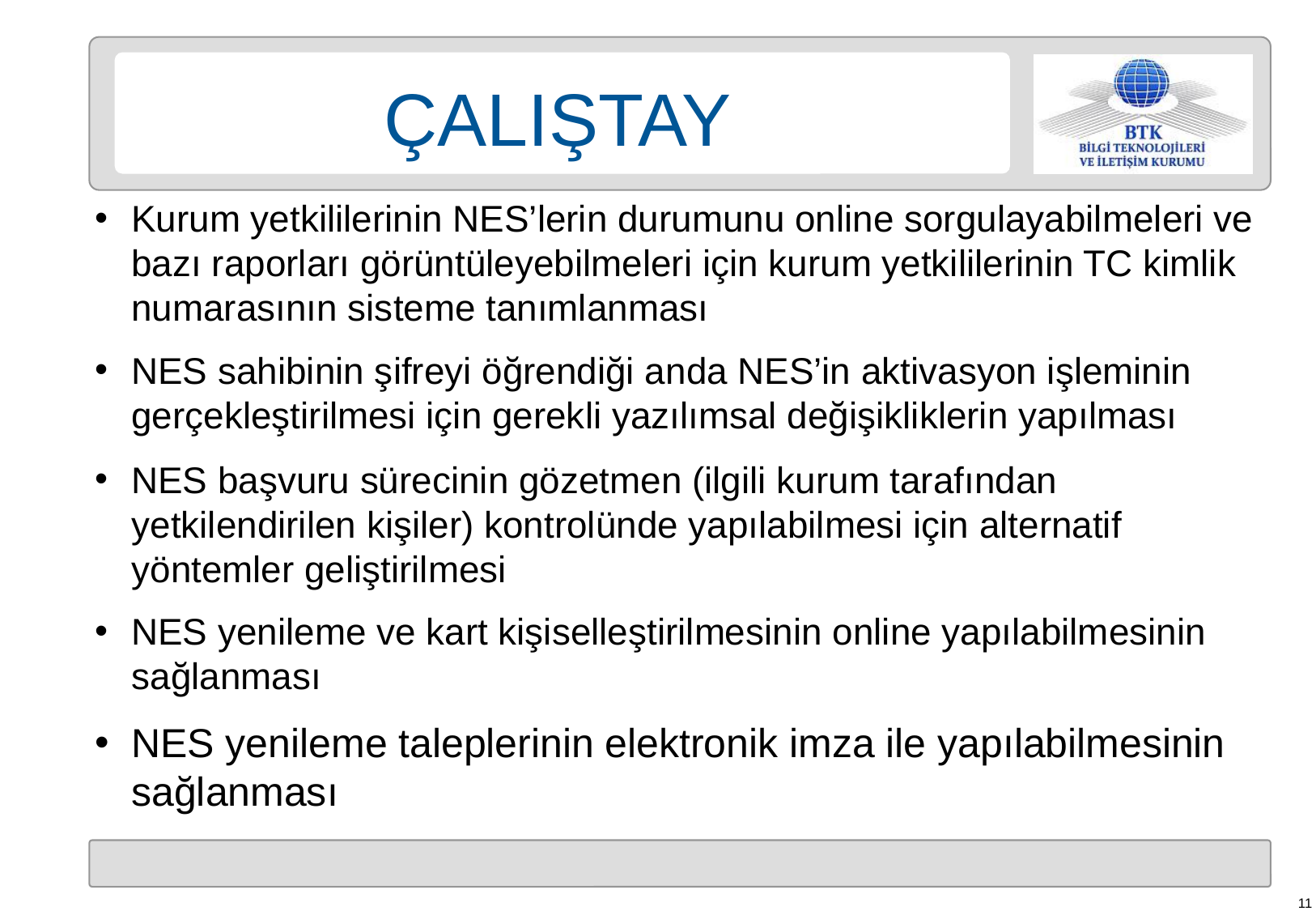

ÇALIŞTAY
Kurum yetkililerinin NES’lerin durumunu online sorgulayabilmeleri ve bazı raporları görüntüleyebilmeleri için kurum yetkililerinin TC kimlik numarasının sisteme tanımlanması

NES sahibinin şifreyi öğrendiği anda NES’in aktivasyon işleminin gerçekleştirilmesi için gerekli yazılımsal değişikliklerin yapılması

NES başvuru sürecinin gözetmen (ilgili kurum tarafından yetkilendirilen kişiler) kontrolünde yapılabilmesi için alternatif yöntemler geliştirilmesi

NES yenileme ve kart kişiselleştirilmesinin online yapılabilmesinin sağlanması

NES yenileme taleplerinin elektronik imza ile yapılabilmesinin sağlanması